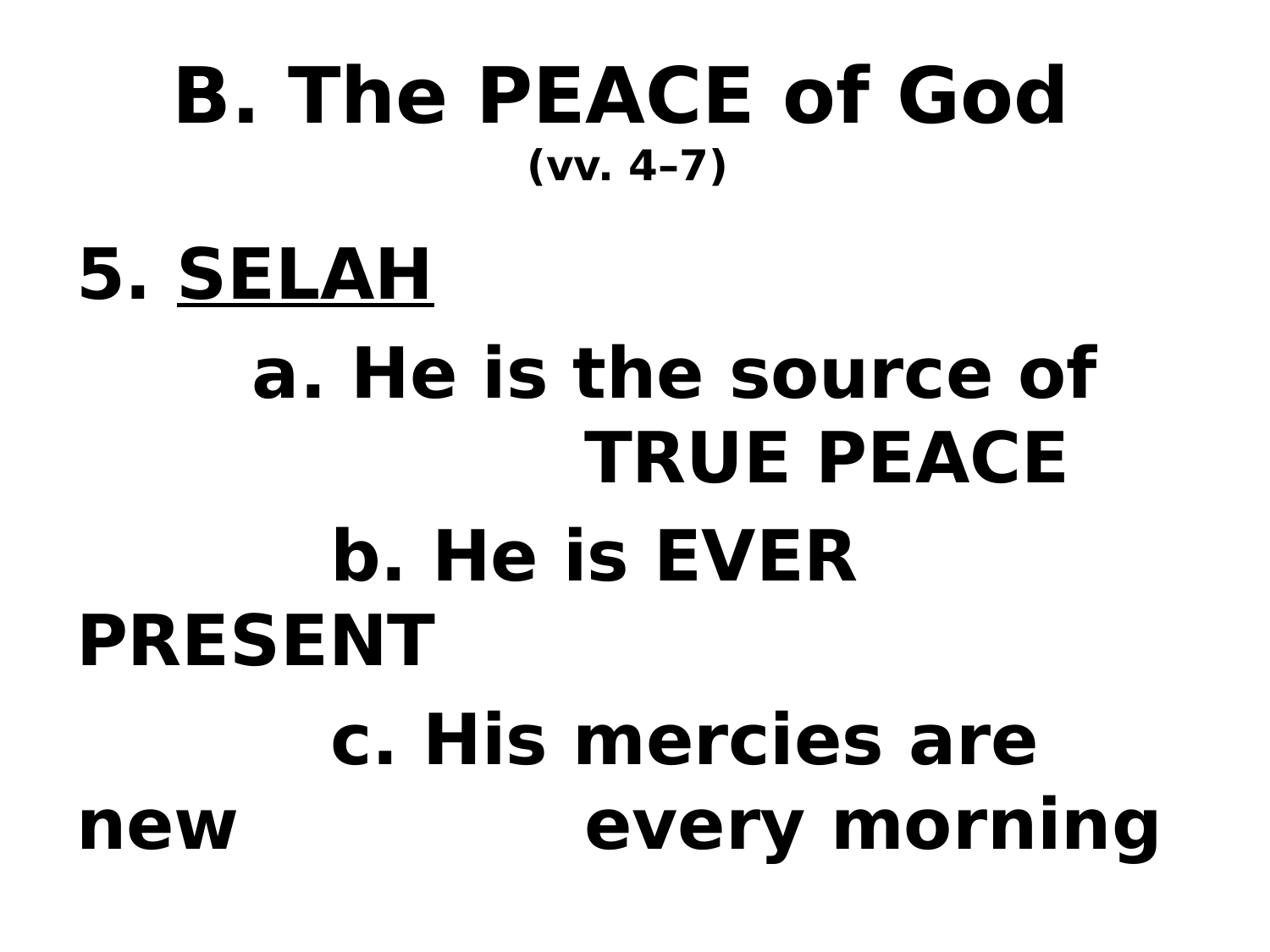

# B. The PEACE of God (vv. 4–7)
5. SELAH
	  a. He is the source of 				TRUE PEACE
		b. He is EVER PRESENT
		c. His mercies are new 			every morning